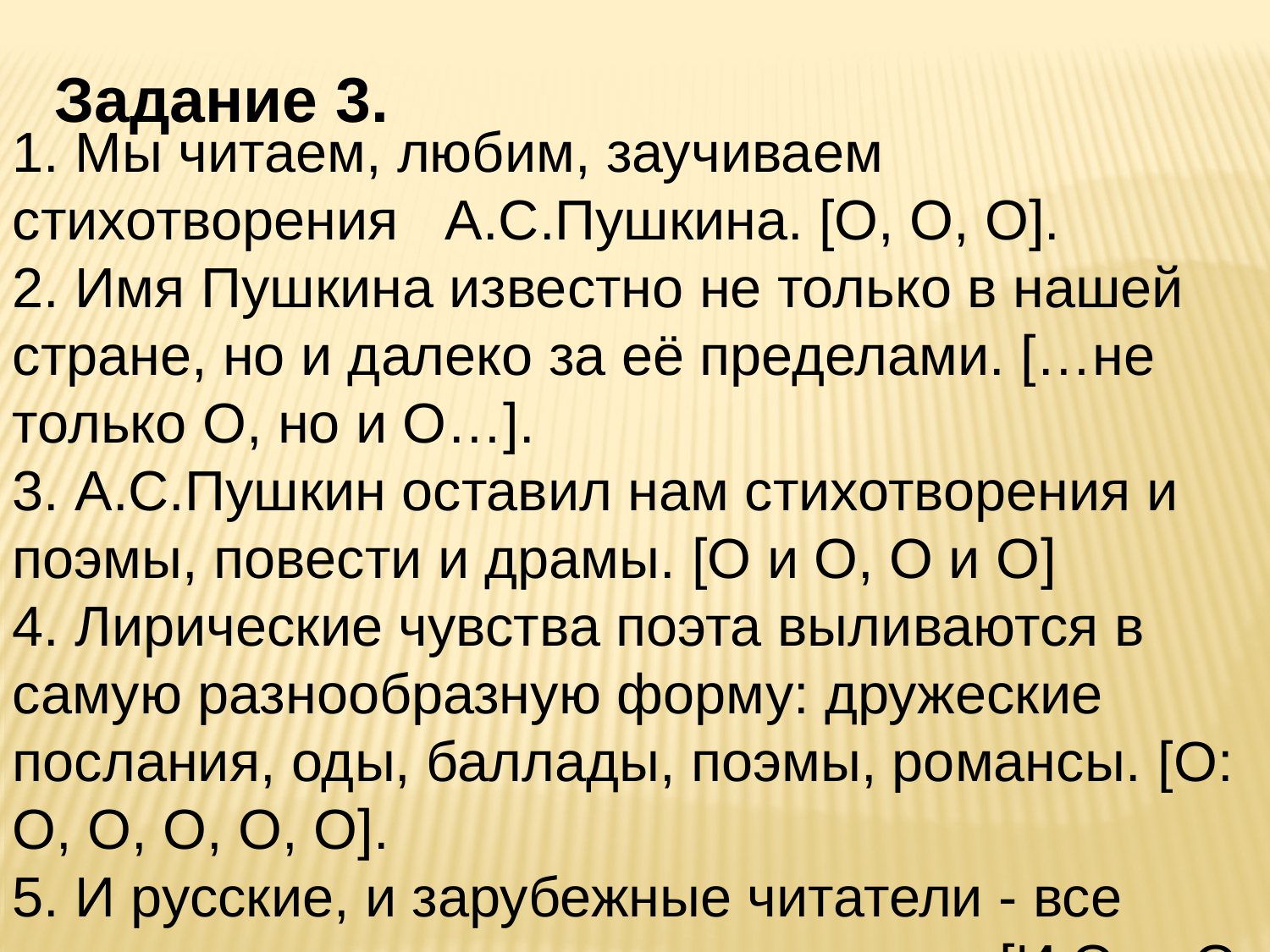

1. Мы читаем, любим, заучиваем  стихотворения   А.С.Пушкина. [О, О, О].
2. Имя Пушкина известно не только в нашей стране, но и далеко за её пределами. […не только О, но и О…].
3. А.С.Пушкин оставил нам стихотворения и поэмы, повести и драмы. [О и О, О и О]
4. Лирические чувства поэта выливаются в самую разнообразную форму: дружеские послания, оды, баллады, поэмы, романсы. [О: О, О, О, О, О].
5. И русские, и зарубежные читатели - все ценят творчество гениального поэта. [И О, и О - О].
Задание 3.